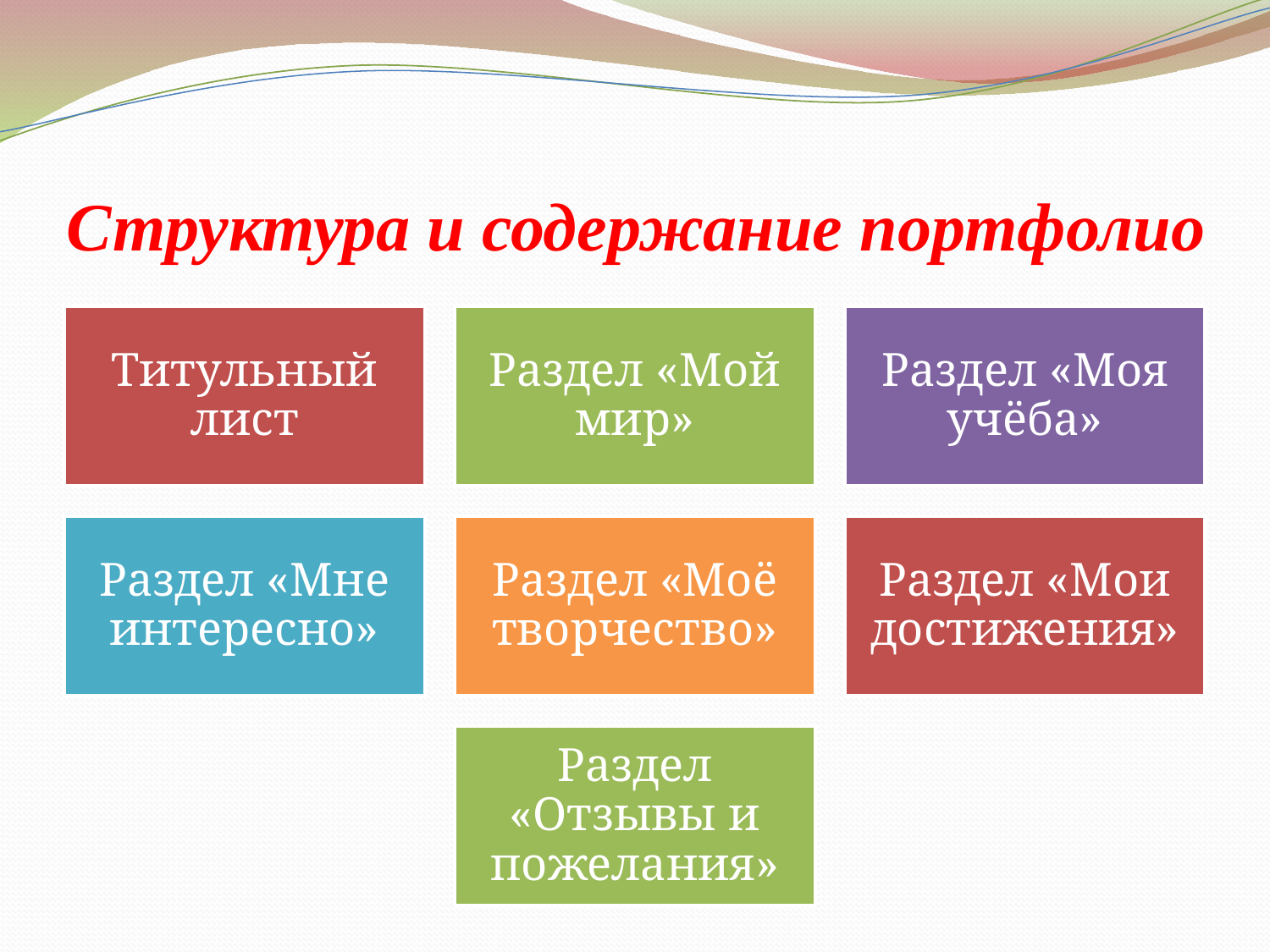

# Структура и содержание портфолио
Титульный лист
Раздел «Мой мир»
Раздел «Моя учёба»
Раздел «Мне интересно»
Раздел «Моё творчество»
Раздел «Мои достижения»
Раздел «Отзывы и пожелания»